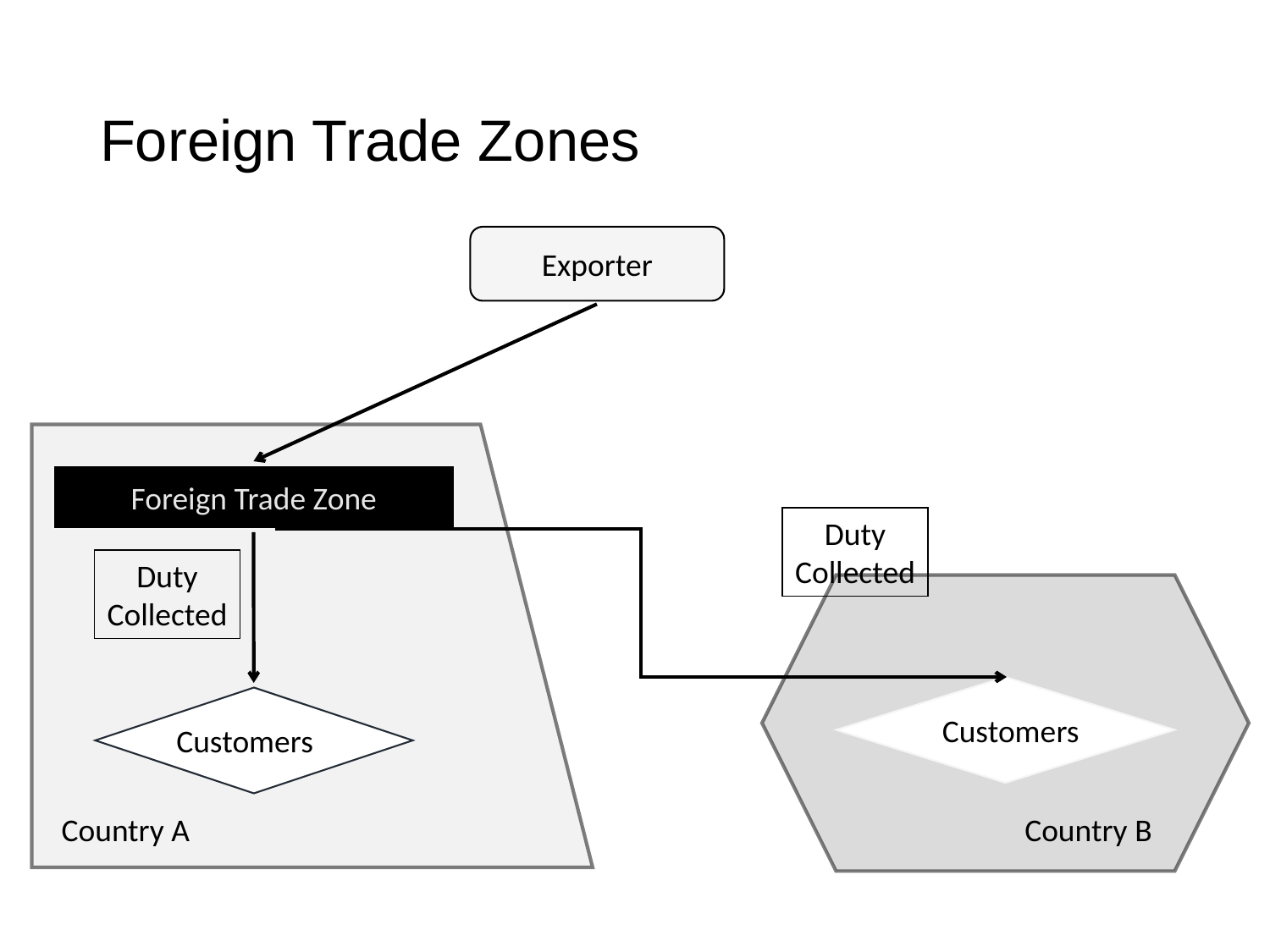

# Foreign Trade Zones
Exporter
Duty free

Foreign Trade Zone
Duty
Collected
Duty
Collected

Customers
Customers
Country A
Country B